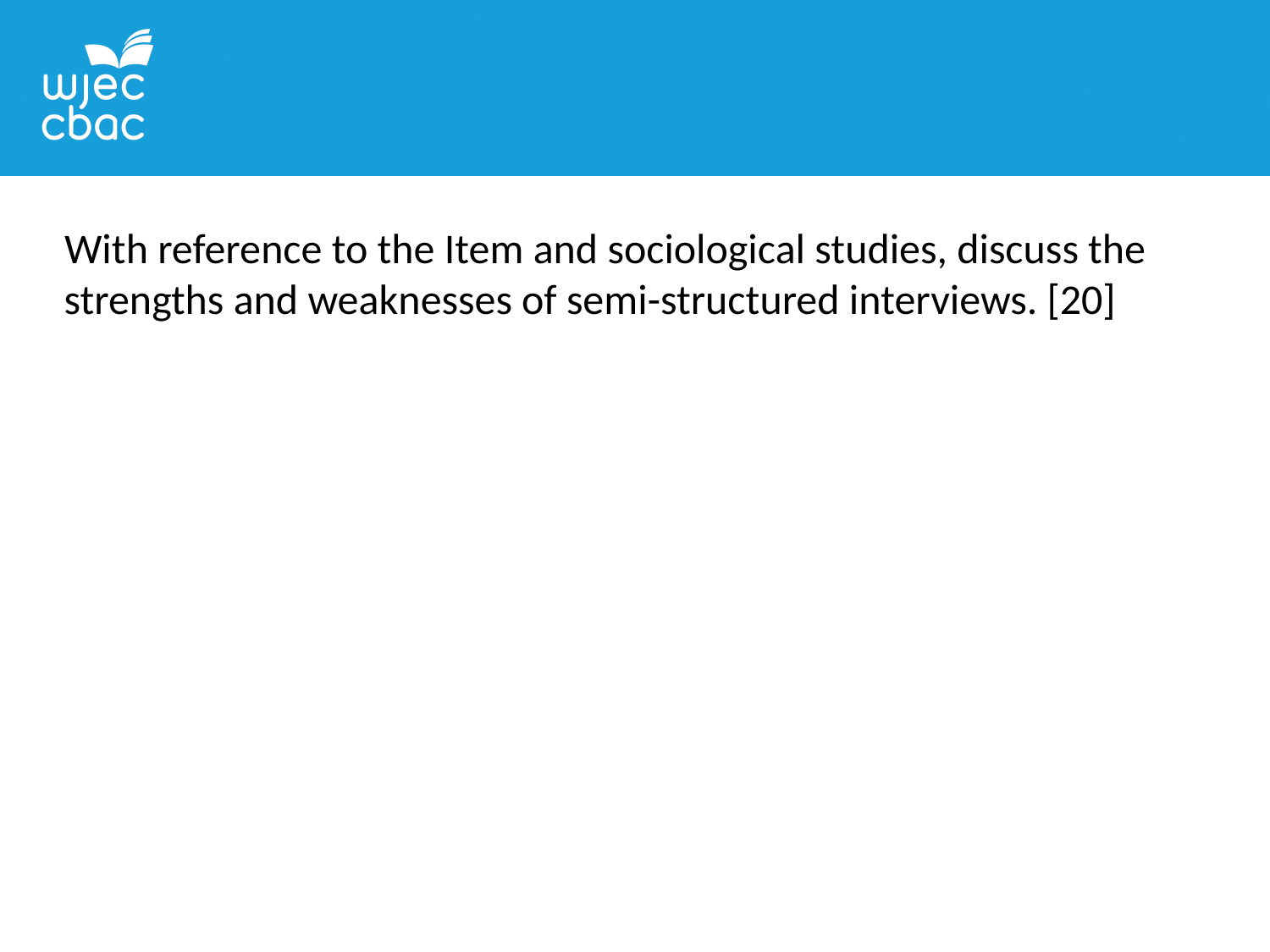

With reference to the Item and sociological studies, discuss the strengths and weaknesses of semi-structured interviews. [20]